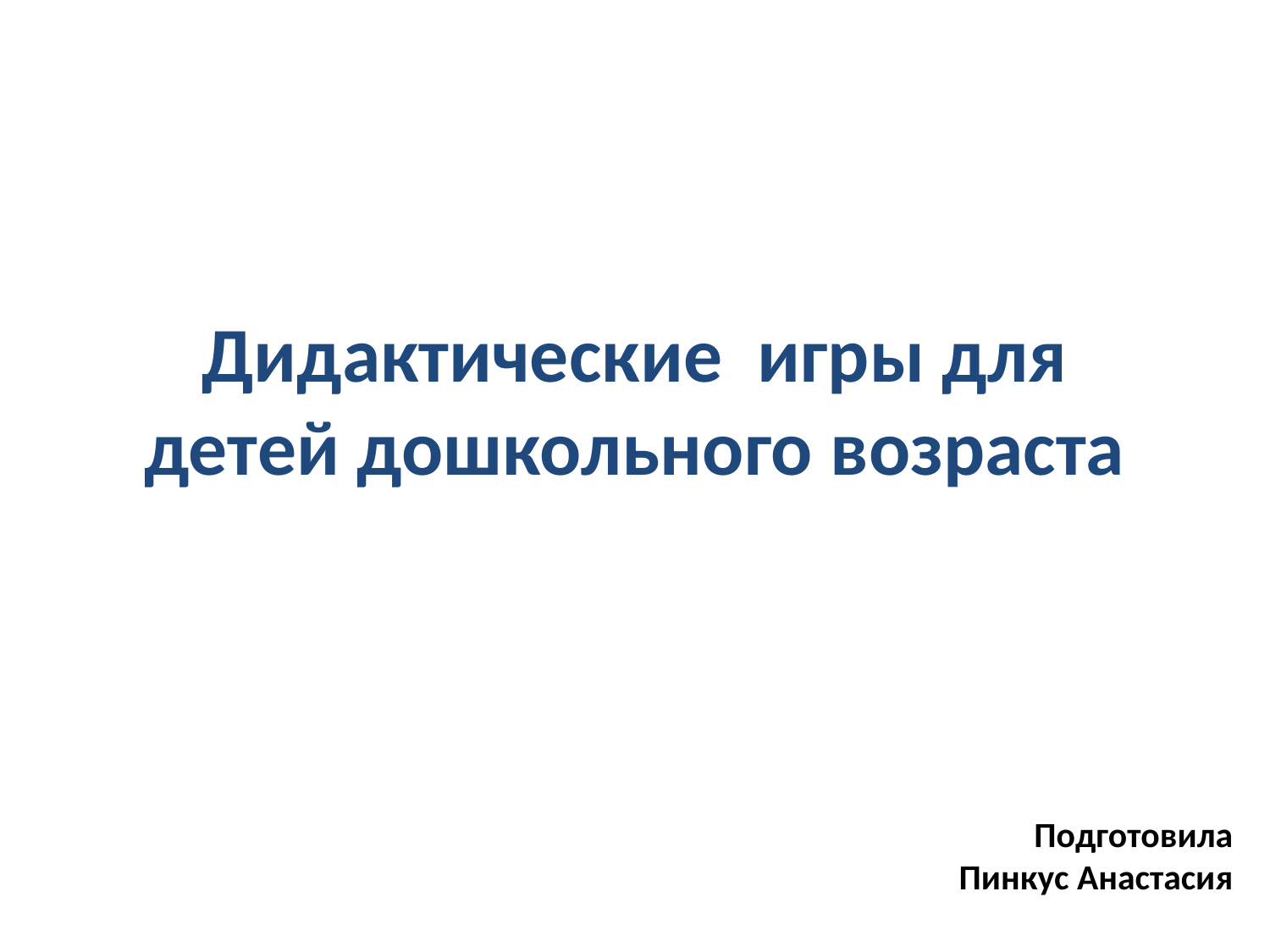

# Дидактические  игры для детей дошкольного возраста
Подготовила
Пинкус Анастасия